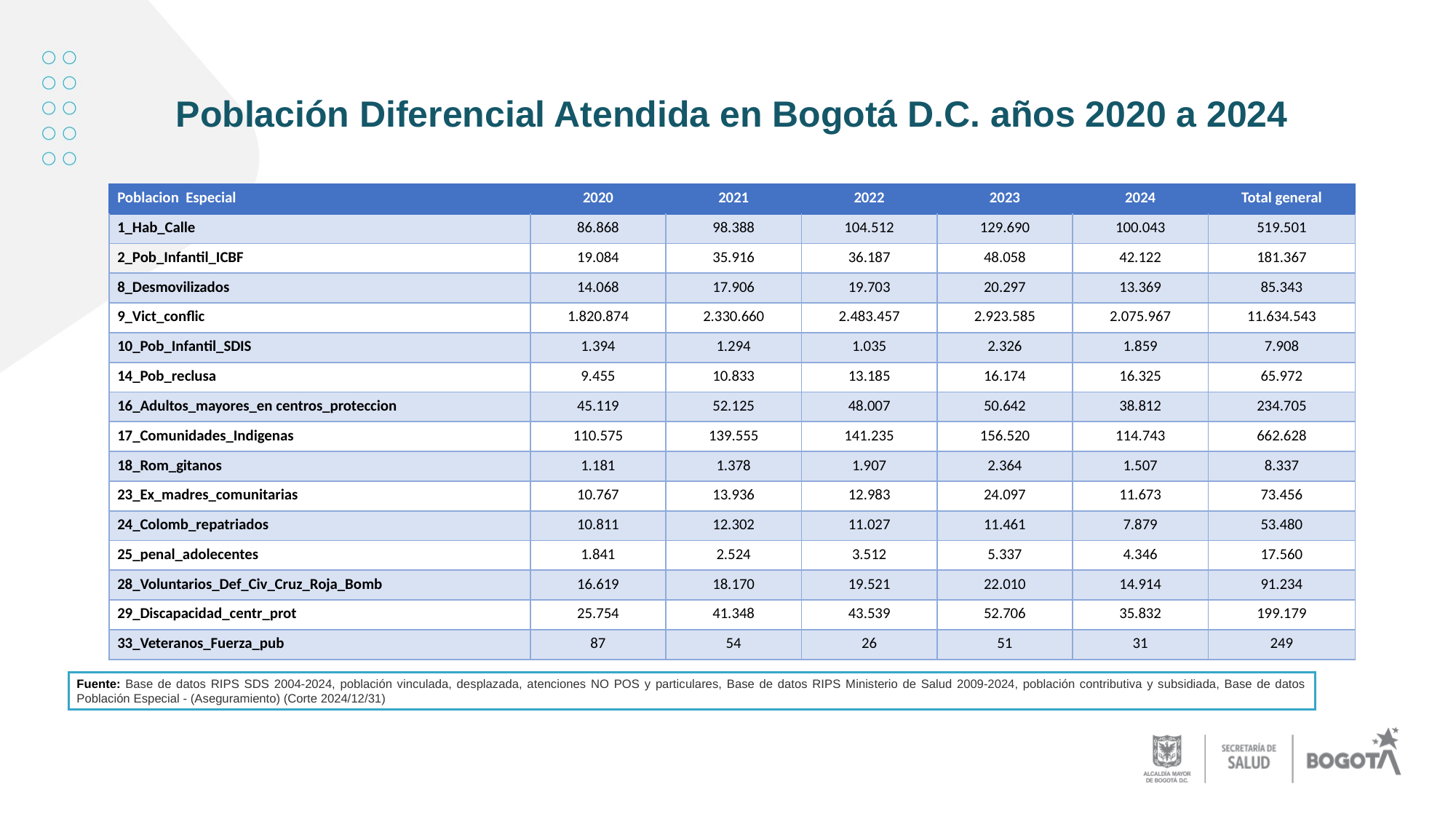

# Población Diferencial Atendida en Bogotá D.C. años 2020 a 2024
| Poblacion Especial | 2020 | 2021 | 2022 | 2023 | 2024 | Total general |
| --- | --- | --- | --- | --- | --- | --- |
| 1\_Hab\_Calle | 86.868 | 98.388 | 104.512 | 129.690 | 100.043 | 519.501 |
| 2\_Pob\_Infantil\_ICBF | 19.084 | 35.916 | 36.187 | 48.058 | 42.122 | 181.367 |
| 8\_Desmovilizados | 14.068 | 17.906 | 19.703 | 20.297 | 13.369 | 85.343 |
| 9\_Vict\_conflic | 1.820.874 | 2.330.660 | 2.483.457 | 2.923.585 | 2.075.967 | 11.634.543 |
| 10\_Pob\_Infantil\_SDIS | 1.394 | 1.294 | 1.035 | 2.326 | 1.859 | 7.908 |
| 14\_Pob\_reclusa | 9.455 | 10.833 | 13.185 | 16.174 | 16.325 | 65.972 |
| 16\_Adultos\_mayores\_en centros\_proteccion | 45.119 | 52.125 | 48.007 | 50.642 | 38.812 | 234.705 |
| 17\_Comunidades\_Indigenas | 110.575 | 139.555 | 141.235 | 156.520 | 114.743 | 662.628 |
| 18\_Rom\_gitanos | 1.181 | 1.378 | 1.907 | 2.364 | 1.507 | 8.337 |
| 23\_Ex\_madres\_comunitarias | 10.767 | 13.936 | 12.983 | 24.097 | 11.673 | 73.456 |
| 24\_Colomb\_repatriados | 10.811 | 12.302 | 11.027 | 11.461 | 7.879 | 53.480 |
| 25\_penal\_adolecentes | 1.841 | 2.524 | 3.512 | 5.337 | 4.346 | 17.560 |
| 28\_Voluntarios\_Def\_Civ\_Cruz\_Roja\_Bomb | 16.619 | 18.170 | 19.521 | 22.010 | 14.914 | 91.234 |
| 29\_Discapacidad\_centr\_prot | 25.754 | 41.348 | 43.539 | 52.706 | 35.832 | 199.179 |
| 33\_Veteranos\_Fuerza\_pub | 87 | 54 | 26 | 51 | 31 | 249 |
Fuente: Base de datos RIPS SDS 2004-2024, población vinculada, desplazada, atenciones NO POS y particulares, Base de datos RIPS Ministerio de Salud 2009-2024, población contributiva y subsidiada, Base de datos Población Especial - (Aseguramiento) (Corte 2024/12/31)